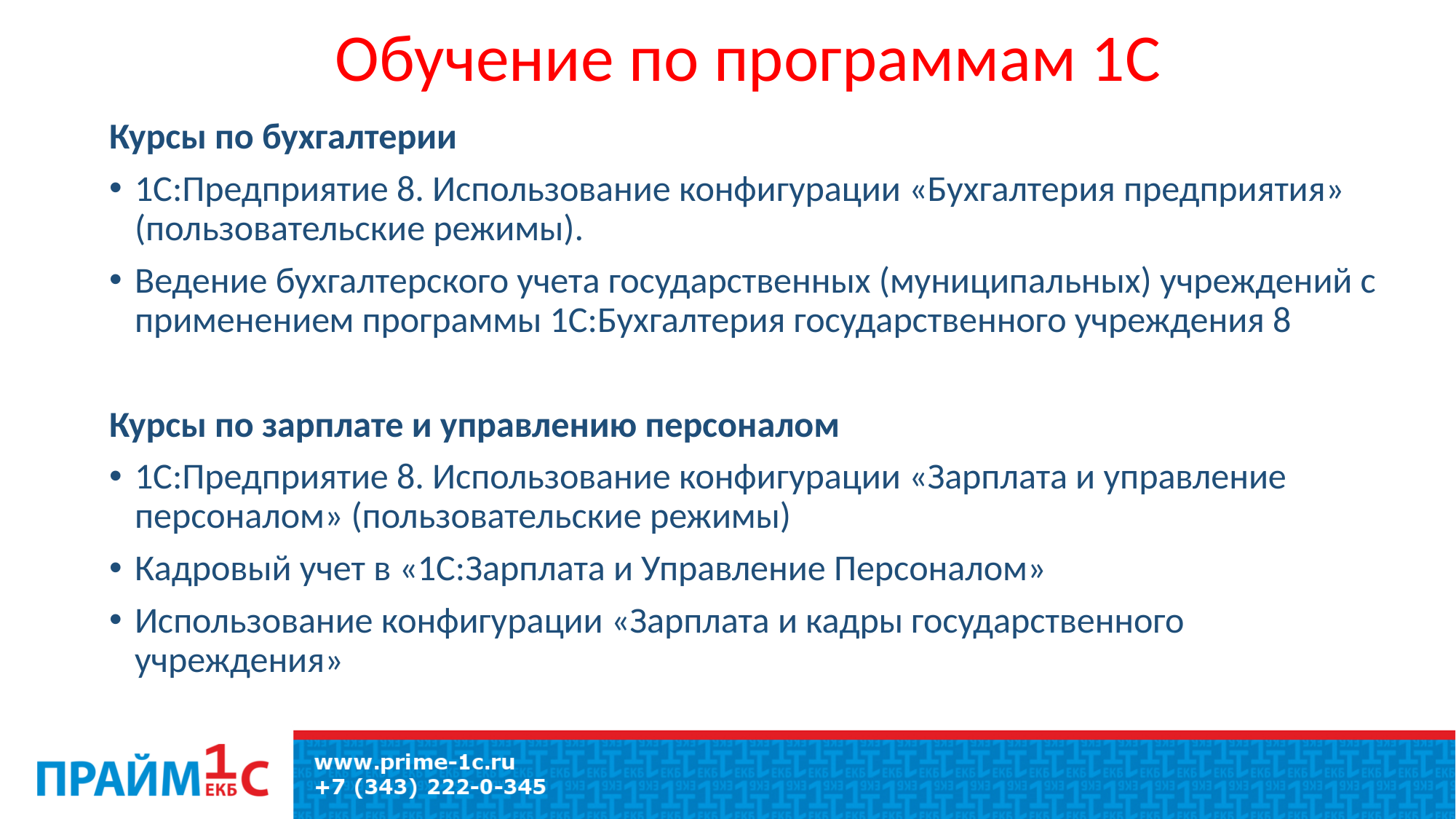

# Обучение по программам 1С
Курсы по бухгалтерии
1С:Предприятие 8. Использование конфигурации «Бухгалтерия предприятия» (пользовательские режимы).
Ведение бухгалтерского учета государственных (муниципальных) учреждений с применением программы 1С:Бухгалтерия государственного учреждения 8

Курсы по зарплате и управлению персоналом
1C:Предприятие 8. Использование конфигурации «Зарплата и управление персоналом» (пользовательские режимы)
Кадровый учет в «1С:Зарплата и Управление Персоналом»
Использование конфигурации «Зарплата и кадры государственного учреждения»